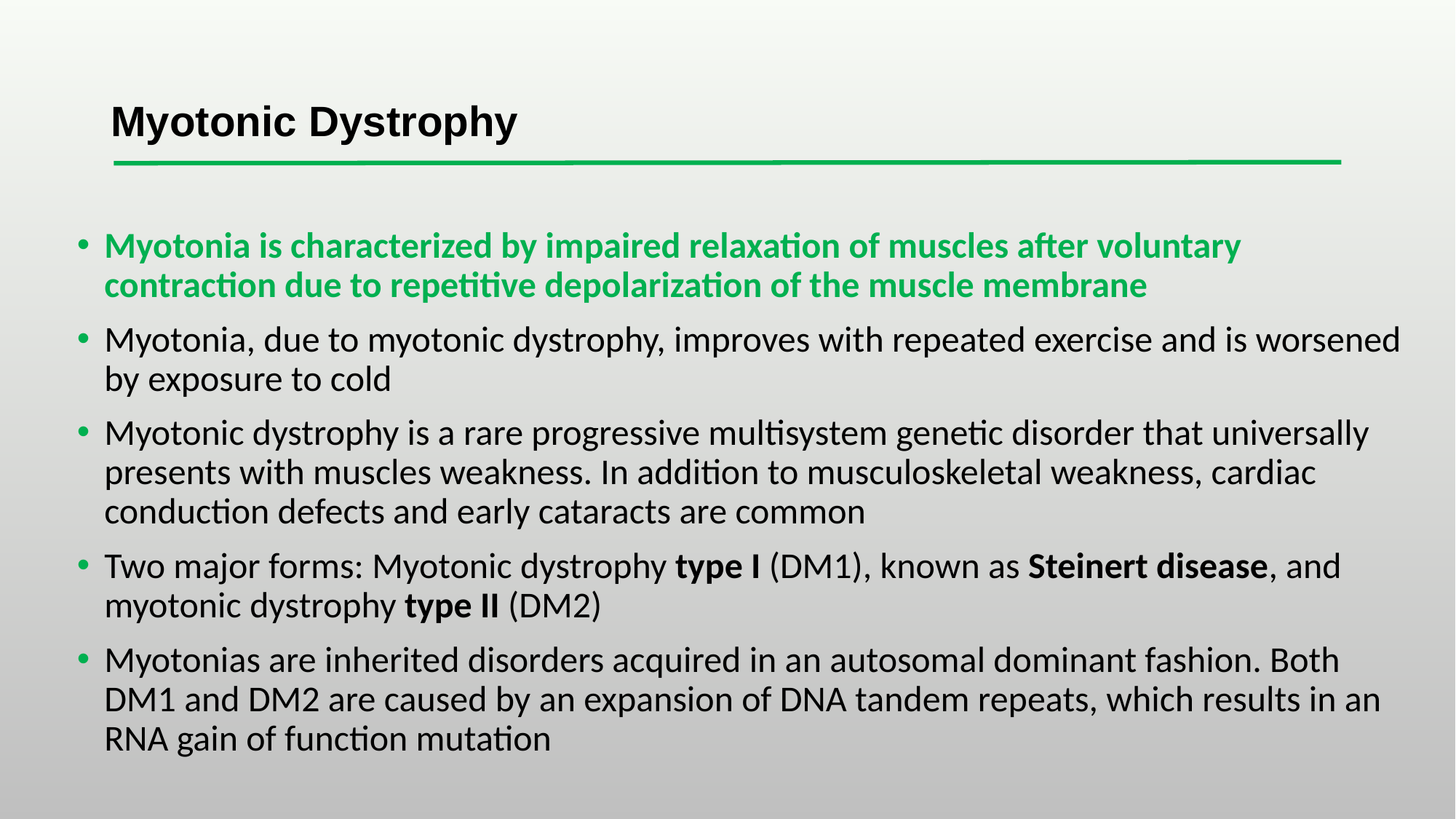

# Myotonic Dystrophy

Myotonia is characterized by impaired relaxation of muscles after voluntary contraction due to repetitive depolarization of the muscle membrane
Myotonia, due to myotonic dystrophy, improves with repeated exercise and is worsened by exposure to cold
Myotonic dystrophy is a rare progressive multisystem genetic disorder that universally presents with muscles weakness. In addition to musculoskeletal weakness, cardiac conduction defects and early cataracts are common
Two major forms: Myotonic dystrophy type I (DM1), known as Steinert disease, and myotonic dystrophy type II (DM2)
Myotonias are inherited disorders acquired in an autosomal dominant fashion. Both DM1 and DM2 are caused by an expansion of DNA tandem repeats, which results in an RNA gain of function mutation